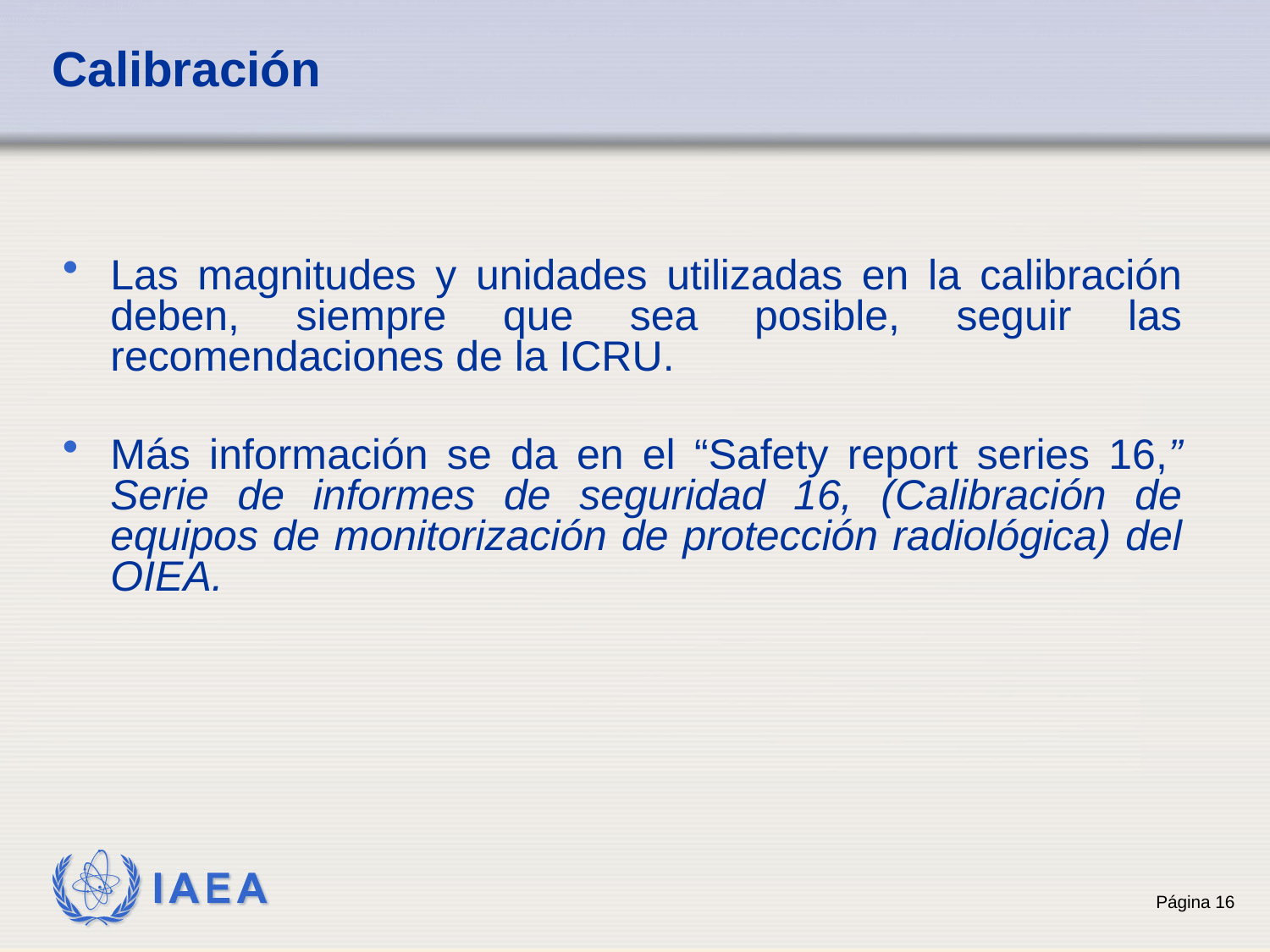

# Calibración
Las magnitudes y unidades utilizadas en la calibración deben, siempre que sea posible, seguir las recomendaciones de la ICRU.

Más información se da en el “Safety report series 16,” Serie de informes de seguridad 16, (Calibración de equipos de monitorización de protección radiológica) del OIEA.
16